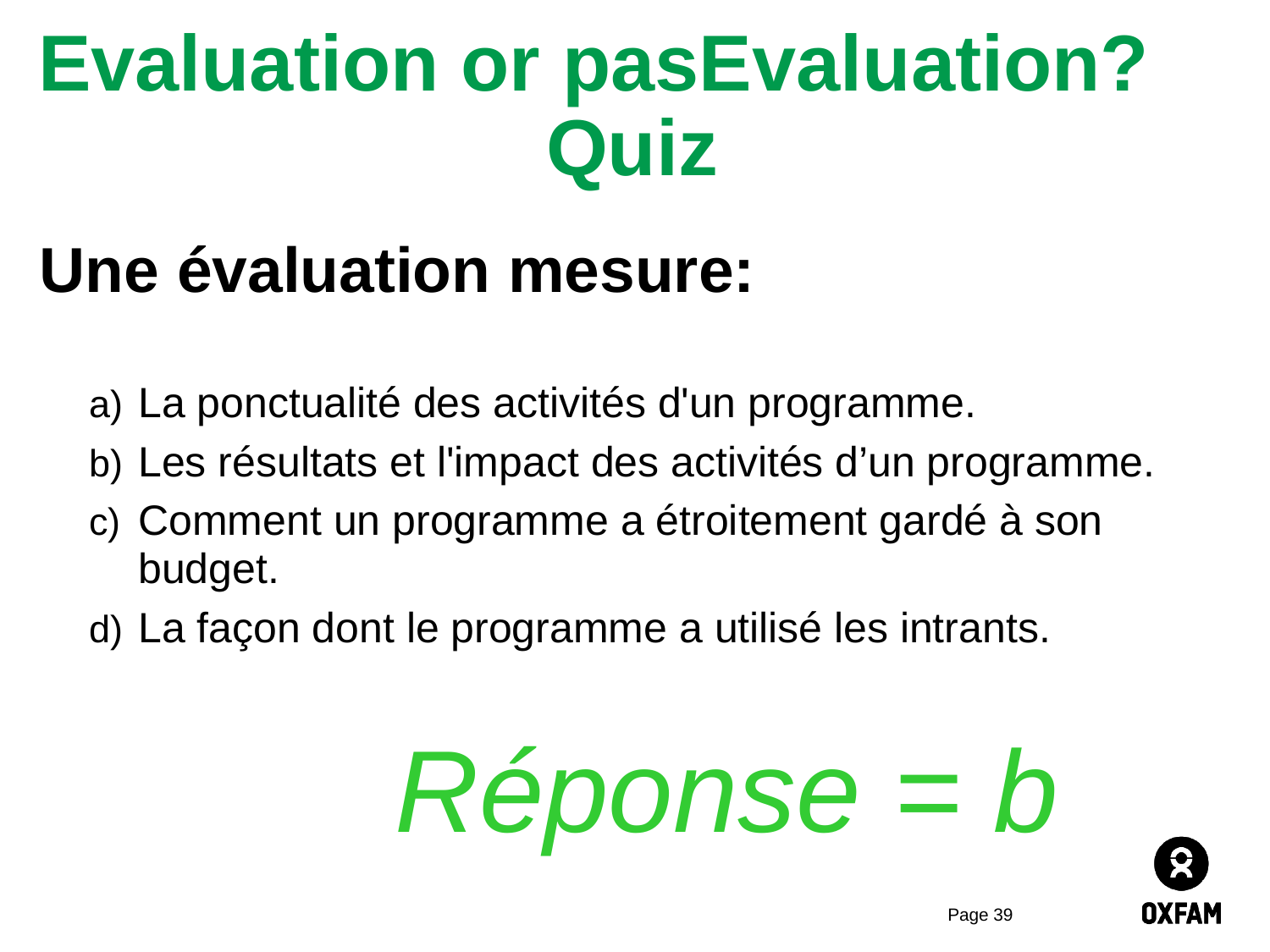

Evaluation or pasEvaluation?
				Quiz
Une évaluation mesure:

La ponctualité des activités d'un programme.
Les résultats et l'impact des activités d’un programme.
Comment un programme a étroitement gardé à son budget.
La façon dont le programme a utilisé les intrants.
Réponse = b
Page 39